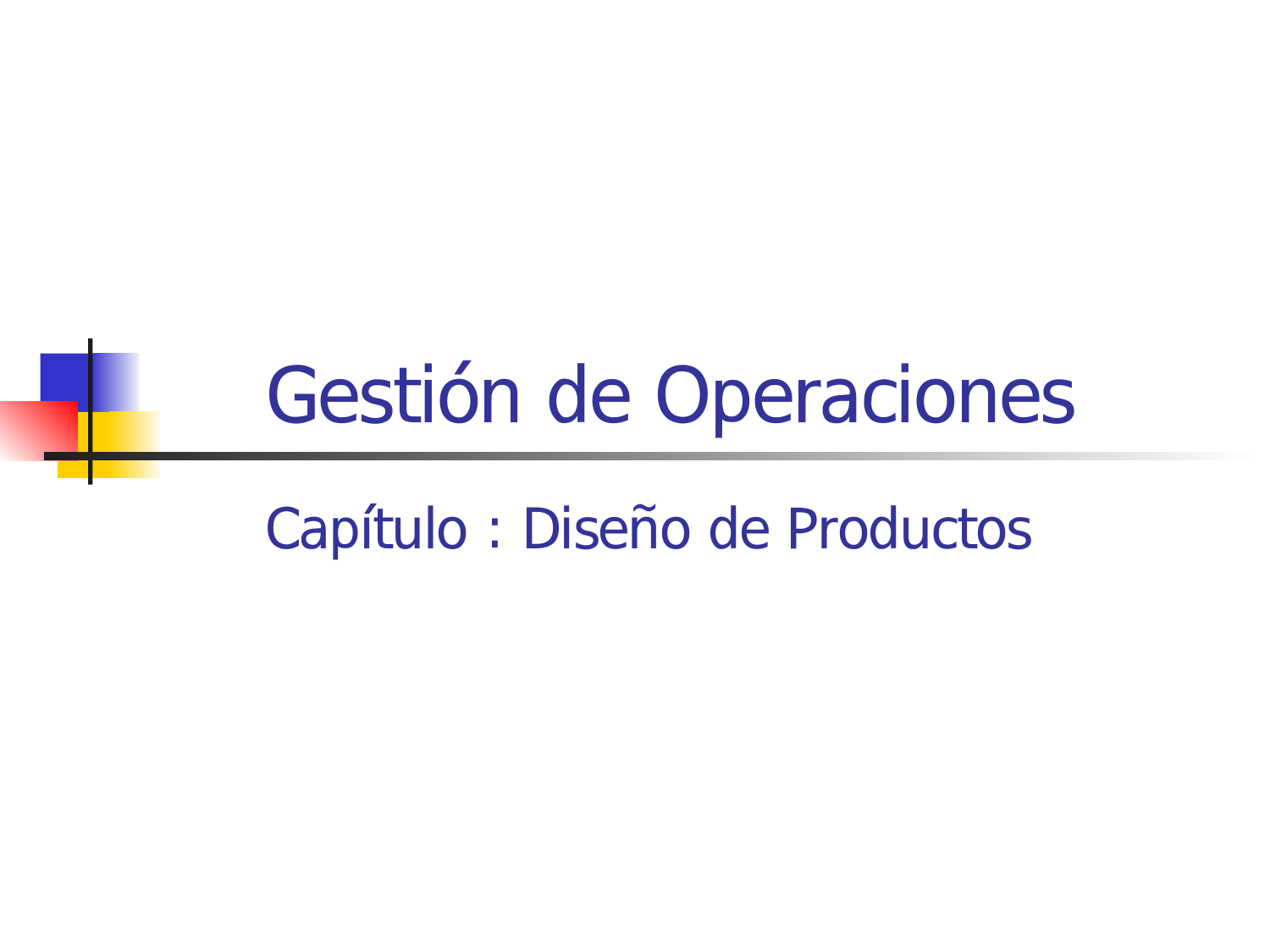

# Gestión de Operaciones
Capítulo : Diseño de Productos